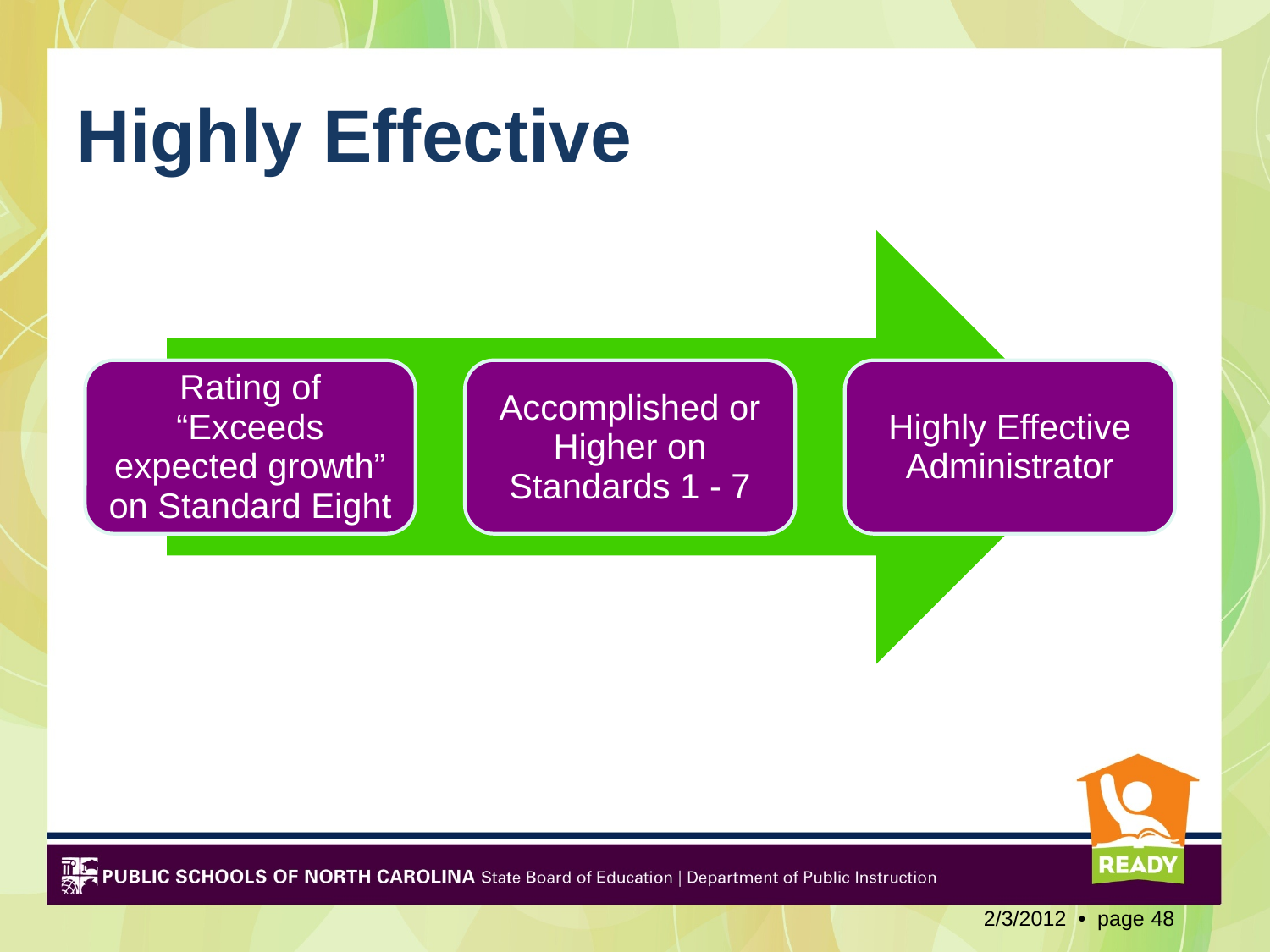

# Highly Effective
Rating of “Exceeds expected growth” on Standard Eight
Accomplished or Higher on Standards 1 - 7
Highly Effective Administrator

2/3/2012  •  page 48